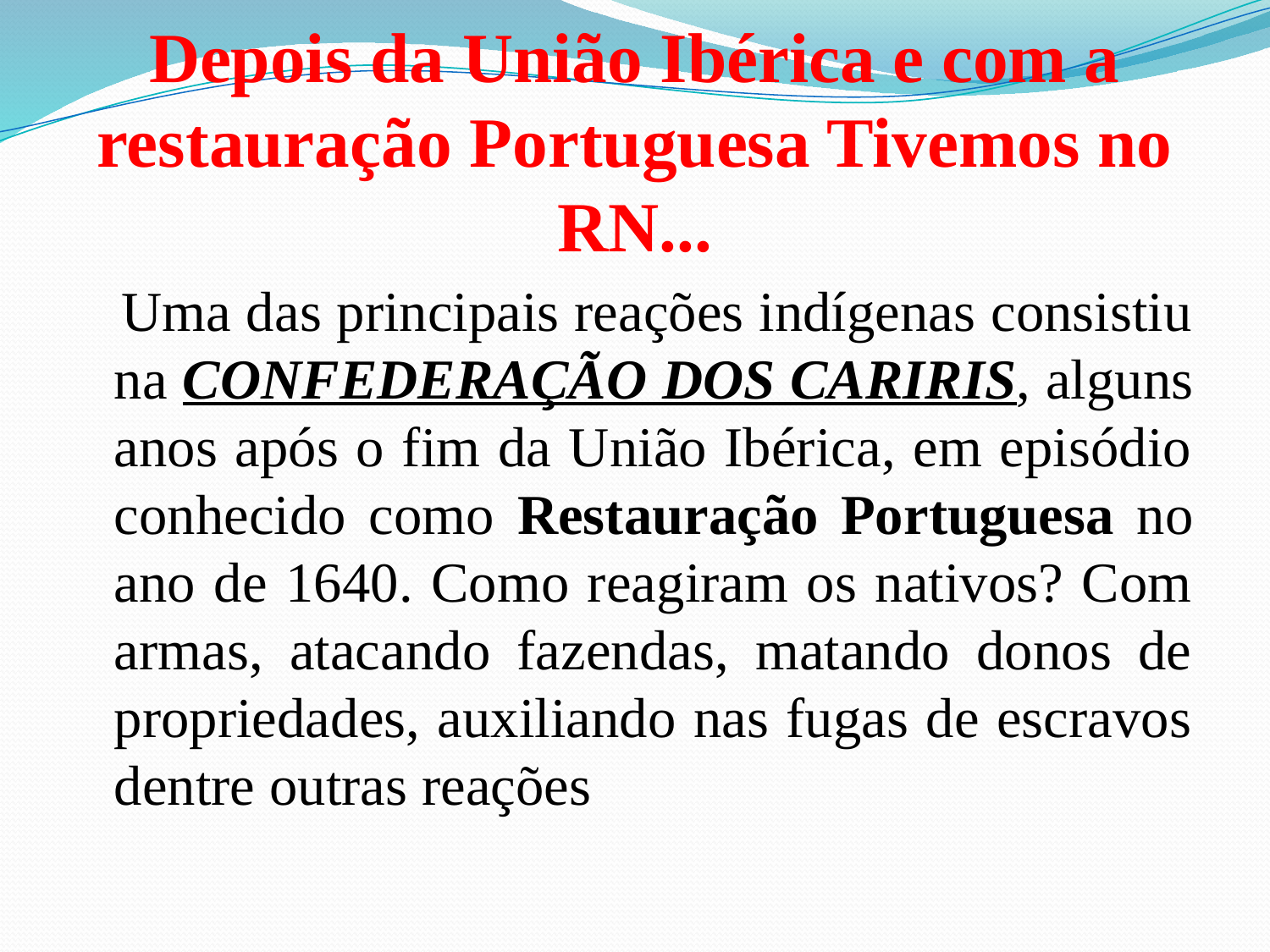

# Depois da União Ibérica e com a restauração Portuguesa Tivemos no RN...
   Uma das principais reações indígenas consistiu na CONFEDERAÇÃO DOS CARIRIS, alguns anos após o fim da União Ibérica, em episódio conhecido como Restauração Portuguesa no ano de 1640. Como reagiram os nativos? Com armas, atacando fazendas, matando donos de propriedades, auxiliando nas fugas de escravos dentre outras reações